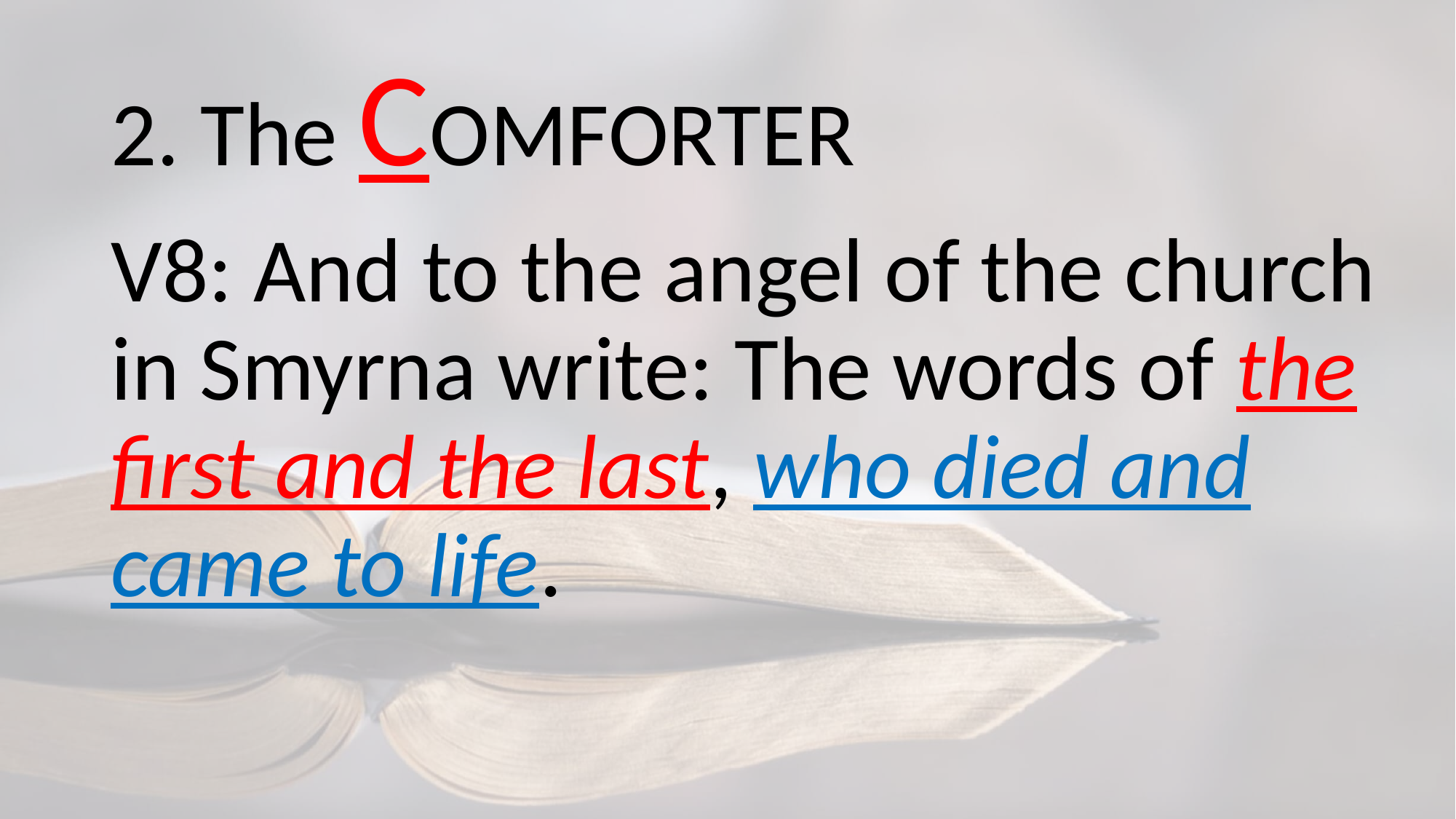

# 2. The COMFORTER
V8: And to the angel of the church in Smyrna write: The words of the first and the last, who died and came to life.